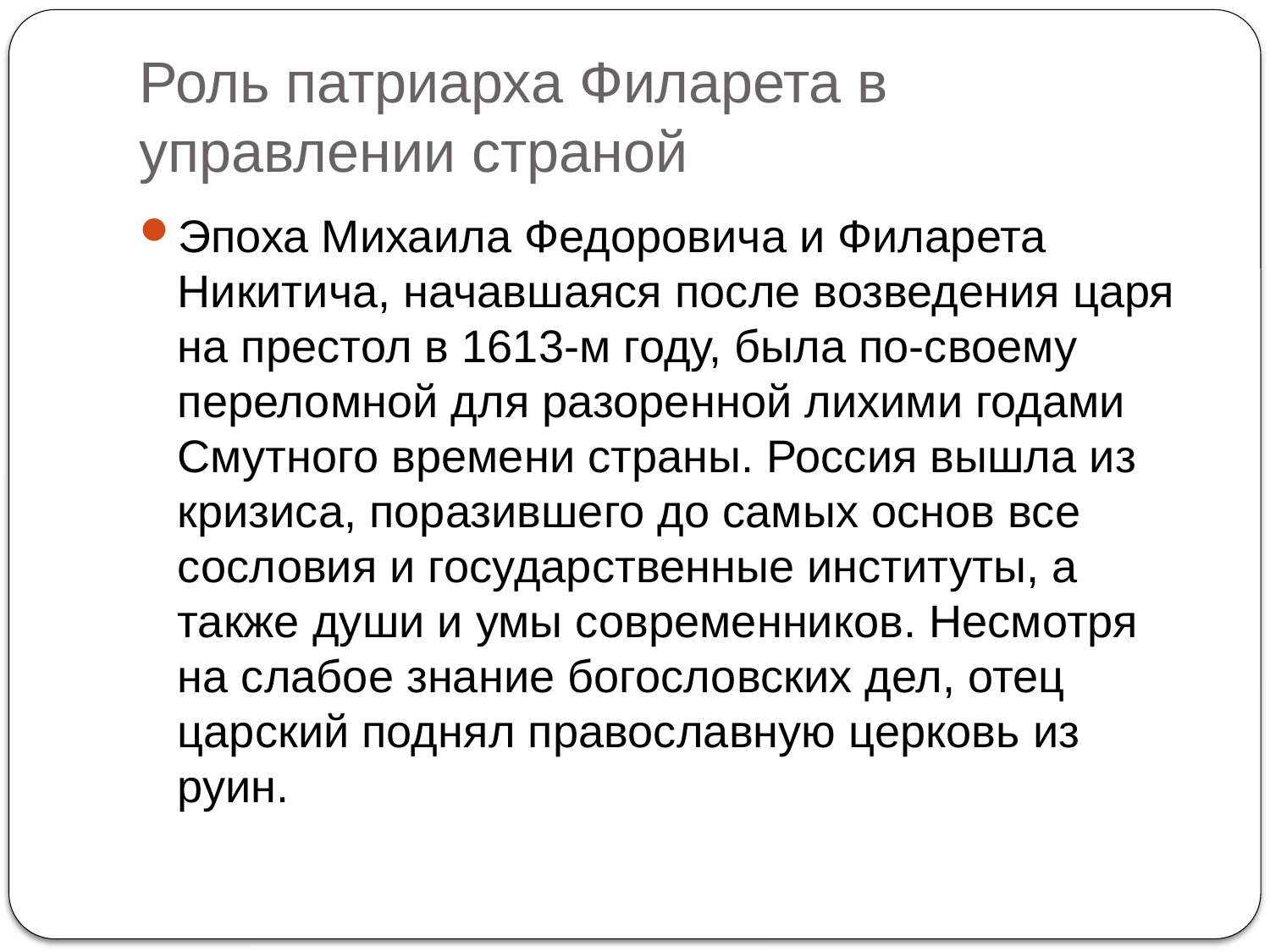

# Роль патриарха Филарета в управлении страной
Эпоха Михаила Федоровича и Филарета Никитича, начавшаяся после возведения царя на престол в 1613-м году, была по-своему переломной для разоренной лихими годами Смутного времени страны. Россия вышла из кризиса, поразившего до самых основ все сословия и государственные институты, а также души и умы современников. Несмотря на слабое знание богословских дел, отец царский поднял православную церковь из руин.